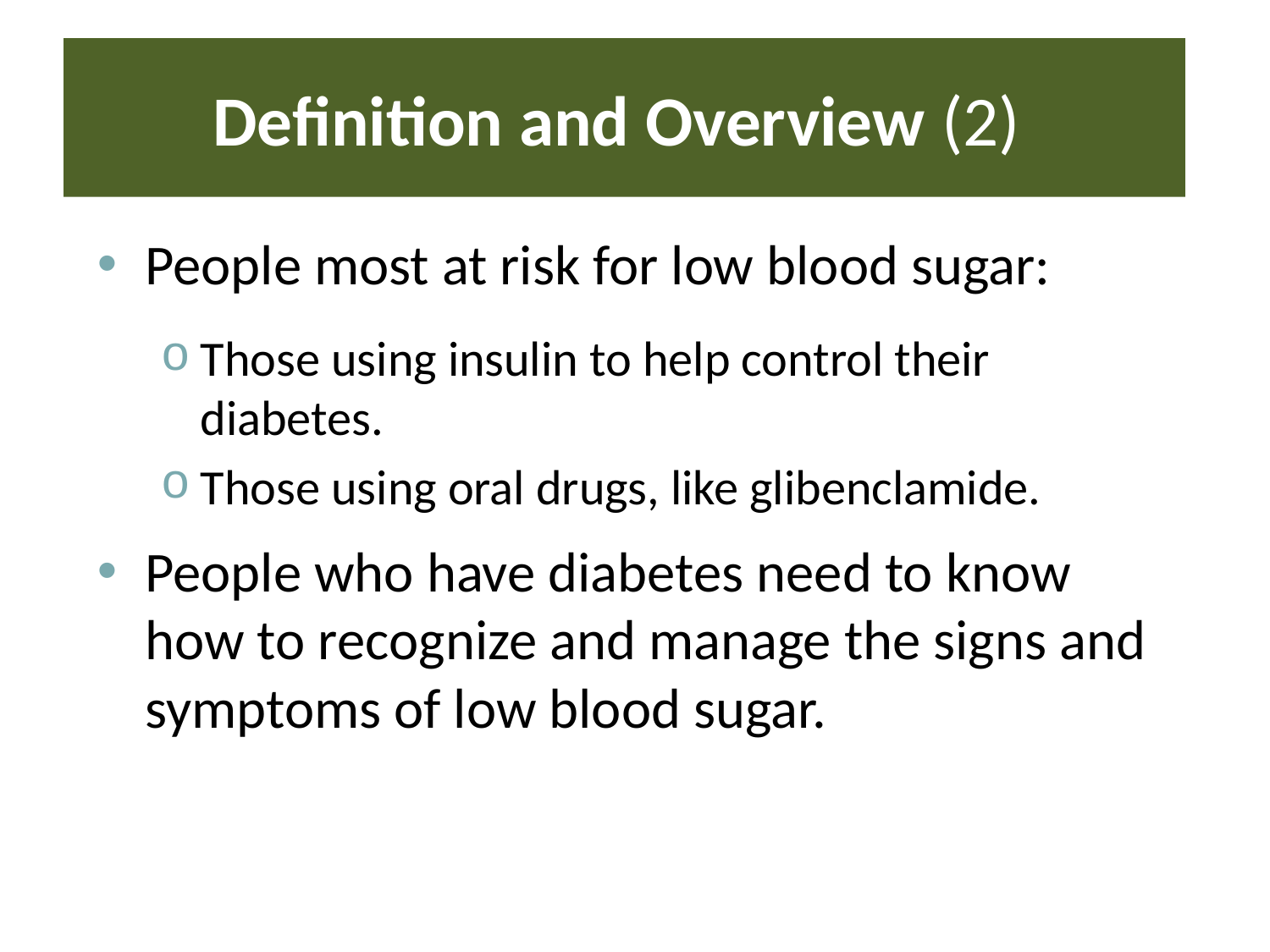

# Definition and Overview (2)
People most at risk for low blood sugar:
Those using insulin to help control their diabetes.
Those using oral drugs, like glibenclamide.
People who have diabetes need to know how to recognize and manage the signs and symptoms of low blood sugar.